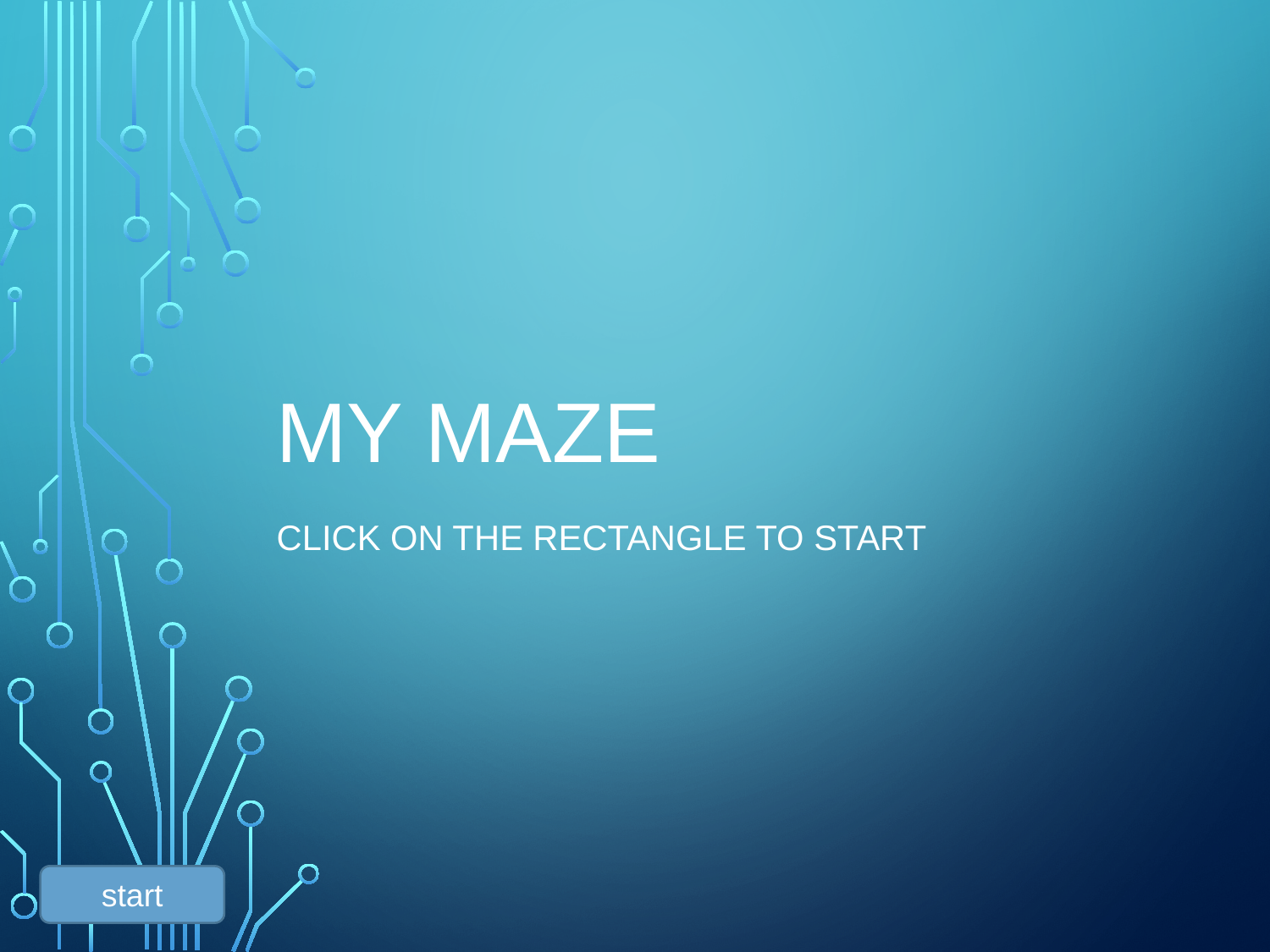

# My Maze
Click on the rectangle to start
start